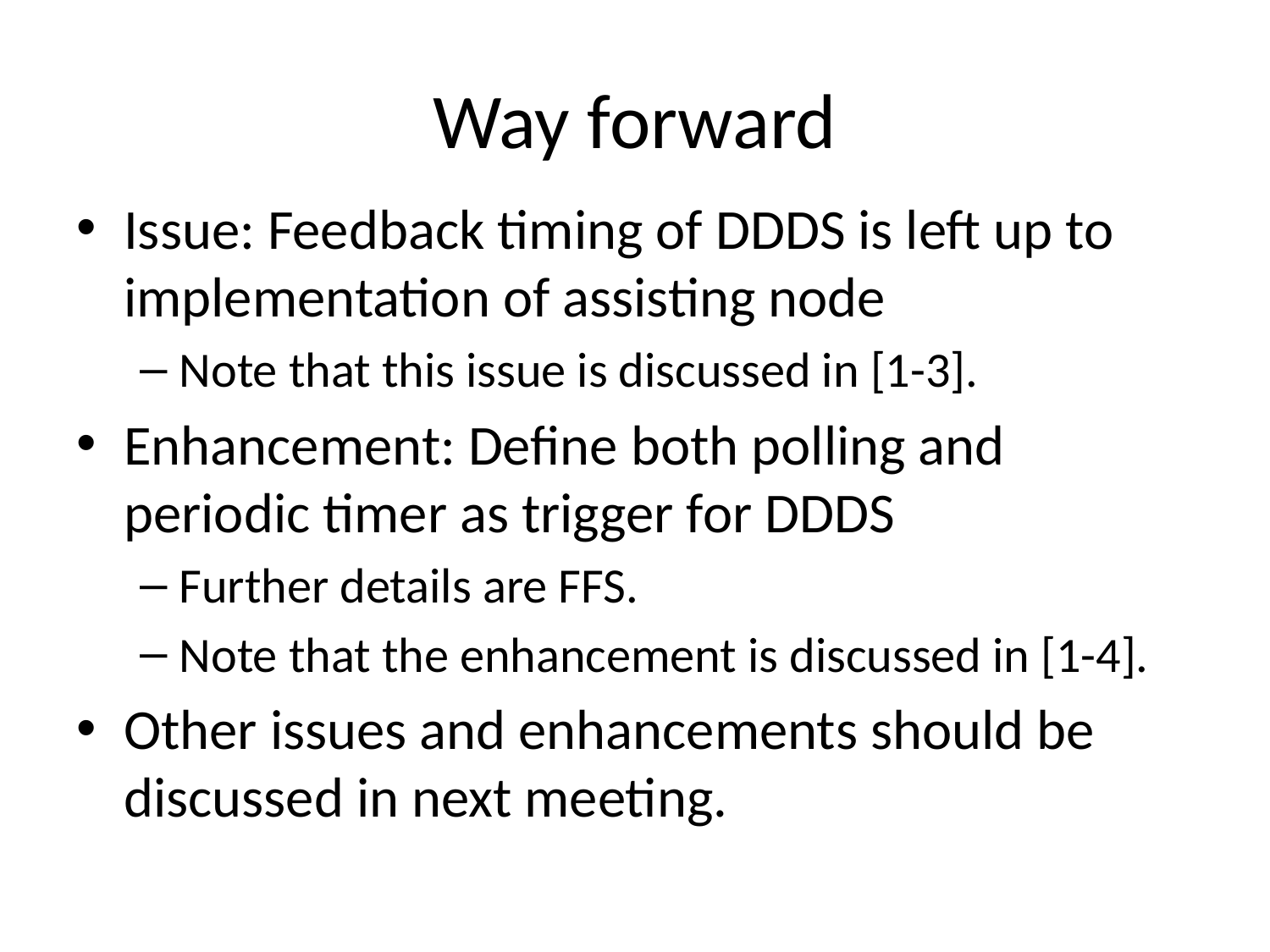

# Way forward
Issue: Feedback timing of DDDS is left up to implementation of assisting node
Note that this issue is discussed in [1-3].
Enhancement: Define both polling and periodic timer as trigger for DDDS
Further details are FFS.
Note that the enhancement is discussed in [1-4].
Other issues and enhancements should be discussed in next meeting.